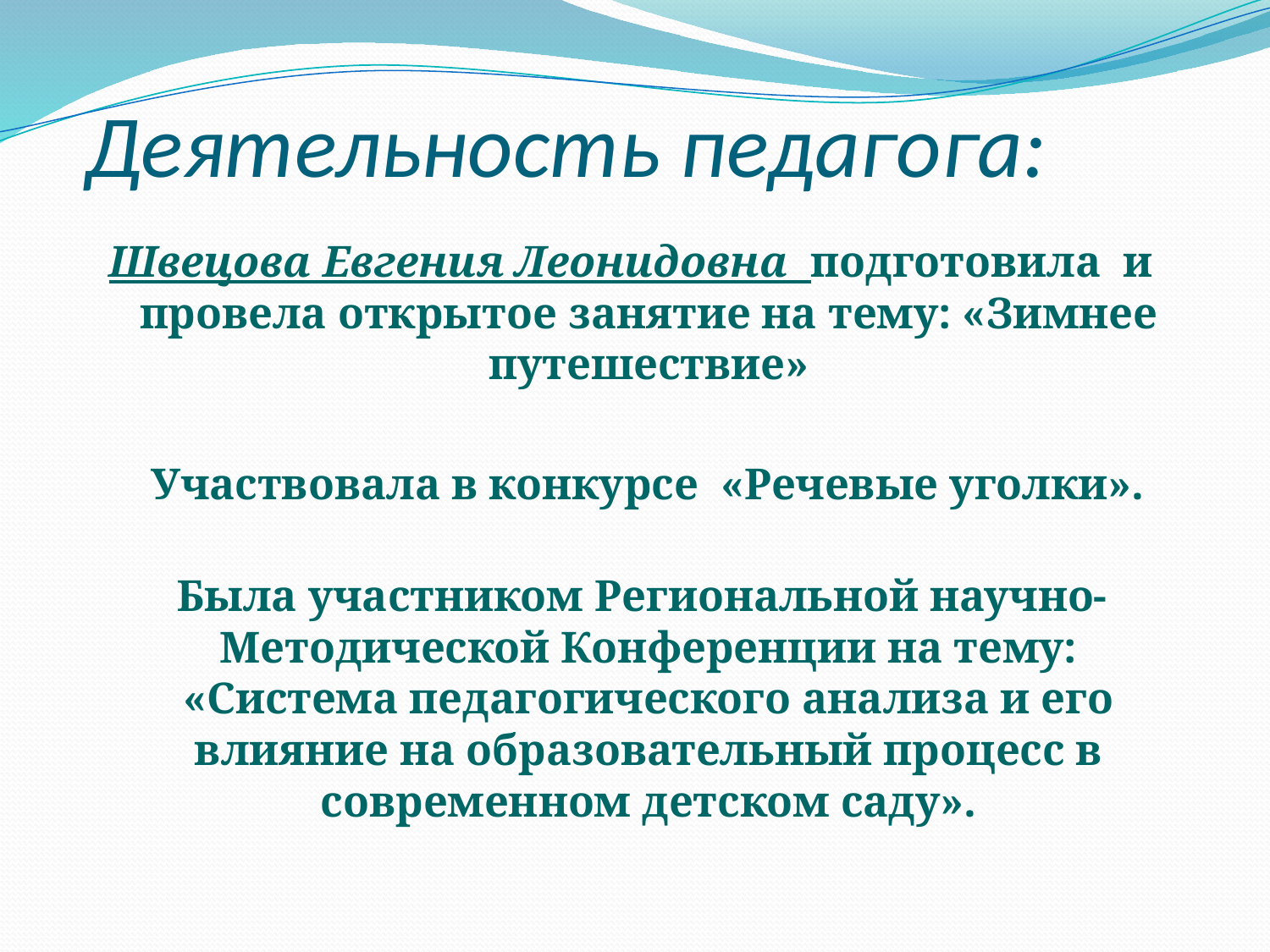

# Деятельность педагога:
Швецова Евгения Леонидовна  подготовила  и провела открытое занятие на тему: «Зимнее путешествие»

   Участвовала в конкурсе  «Речевые уголки».

  Была участником Региональной научно-Методической Конференции на тему: «Система педагогического анализа и его влияние на образовательный процесс в современном детском саду».